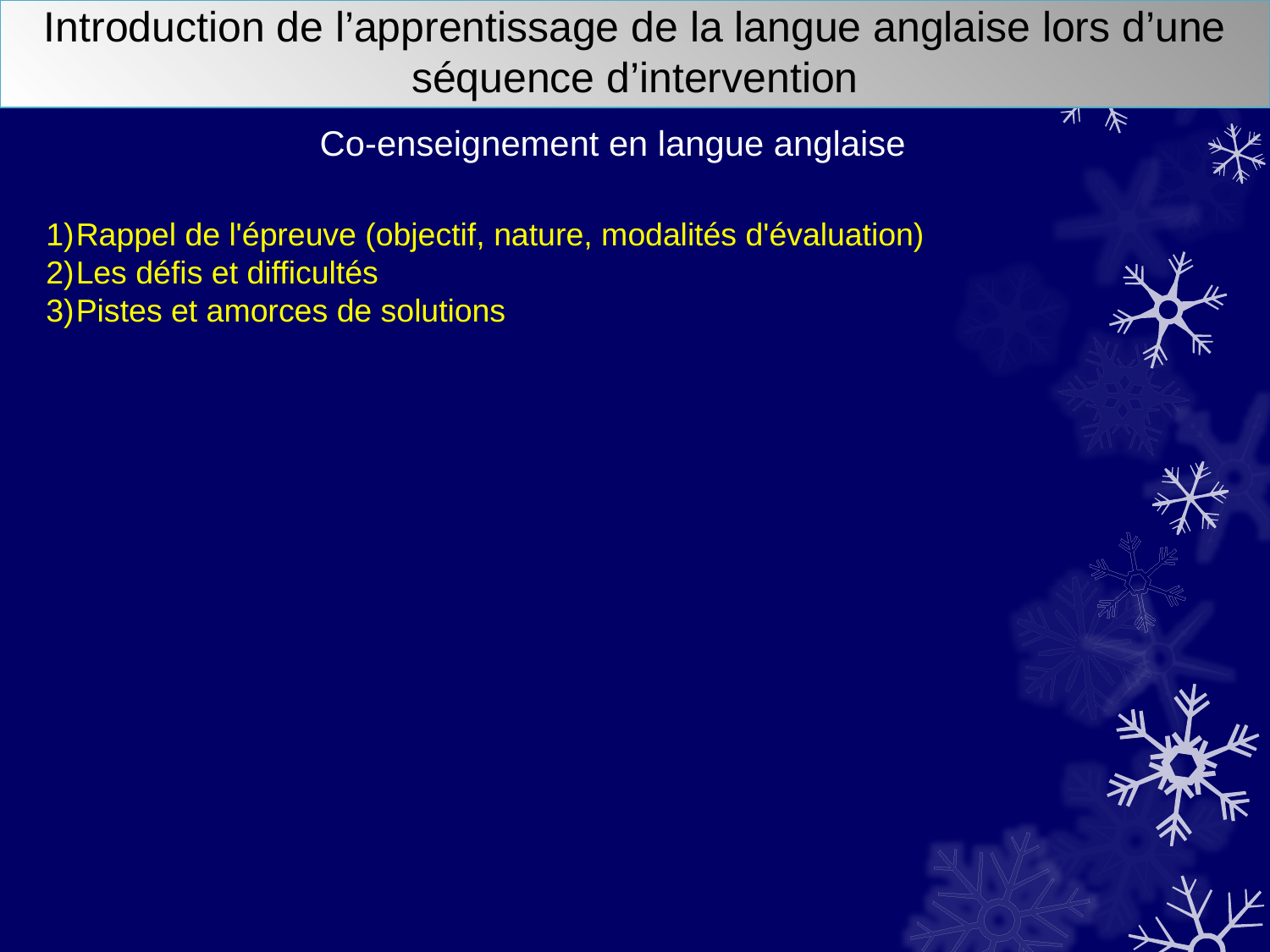

# Introduction de l’apprentissage de la langue anglaise lors d’une séquence d’intervention
Co-enseignement en langue anglaise

Rappel de l'épreuve (objectif, nature, modalités d'évaluation)
Les défis et difficultés
Pistes et amorces de solutions